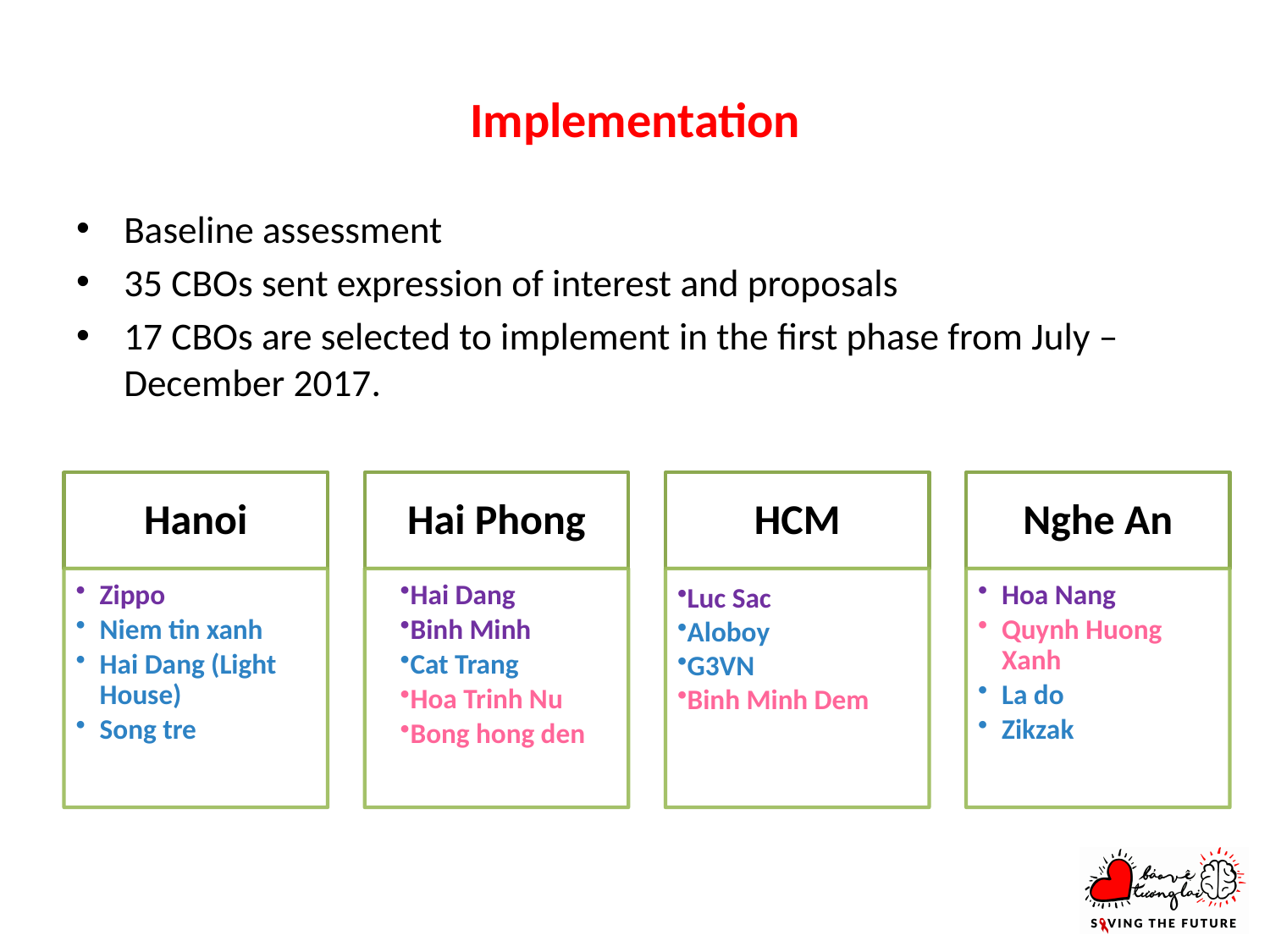

# Implementation
Baseline assessment
35 CBOs sent expression of interest and proposals
17 CBOs are selected to implement in the first phase from July – December 2017.

Hanoi
Zippo
Niem tin xanh
Hai Dang (Light House)
Song tre
Hai Phong
Hai Dang
Binh Minh
Cat Trang
Hoa Trinh Nu
Bong hong den
HCM
Luc Sac
Aloboy
G3VN
Binh Minh Dem
Nghe An
Hoa Nang
Quynh Huong Xanh
La do
Zikzak